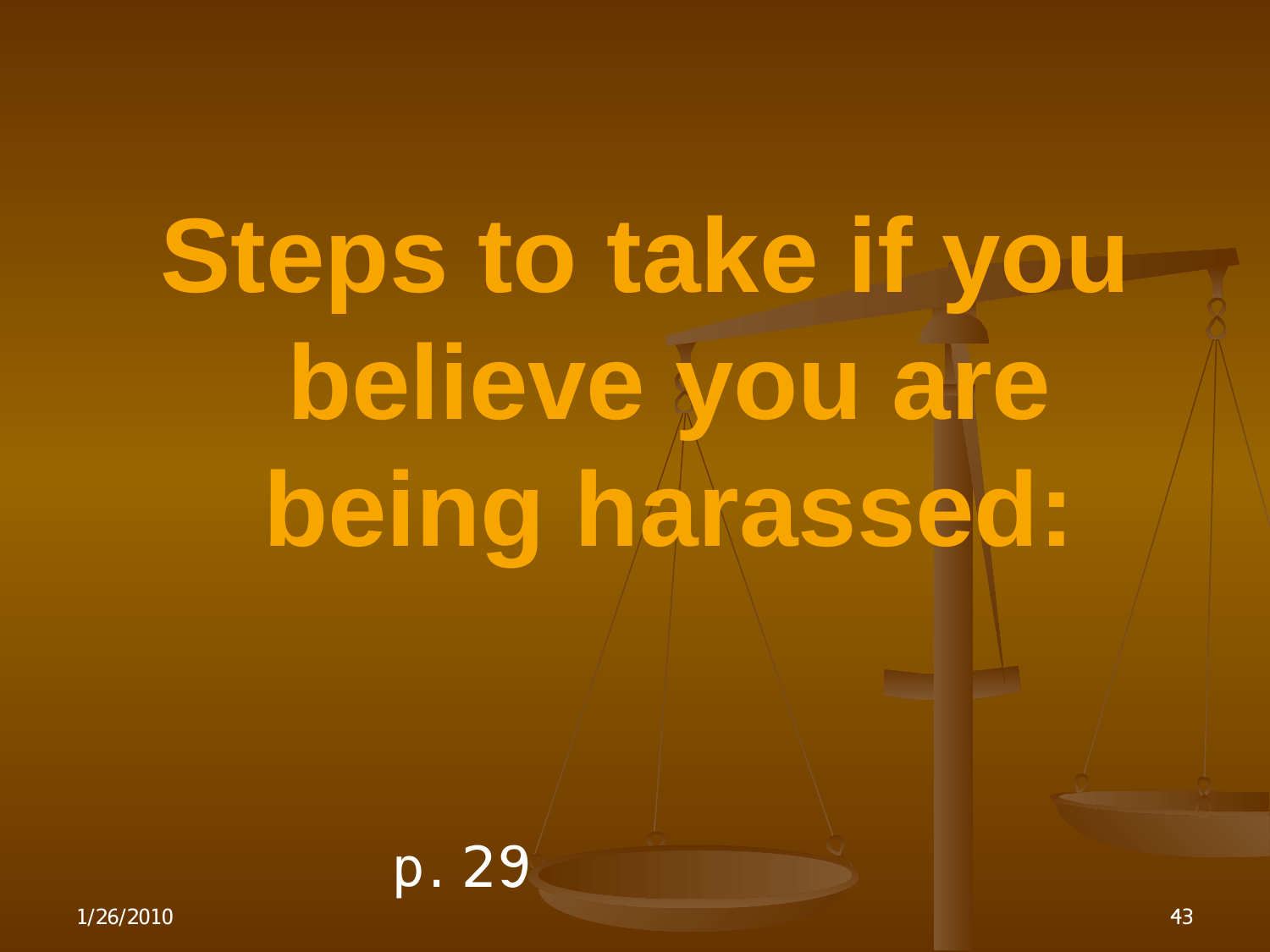

Steps to take if you believe you are being harassed:
p. 29
1/26/2010
43